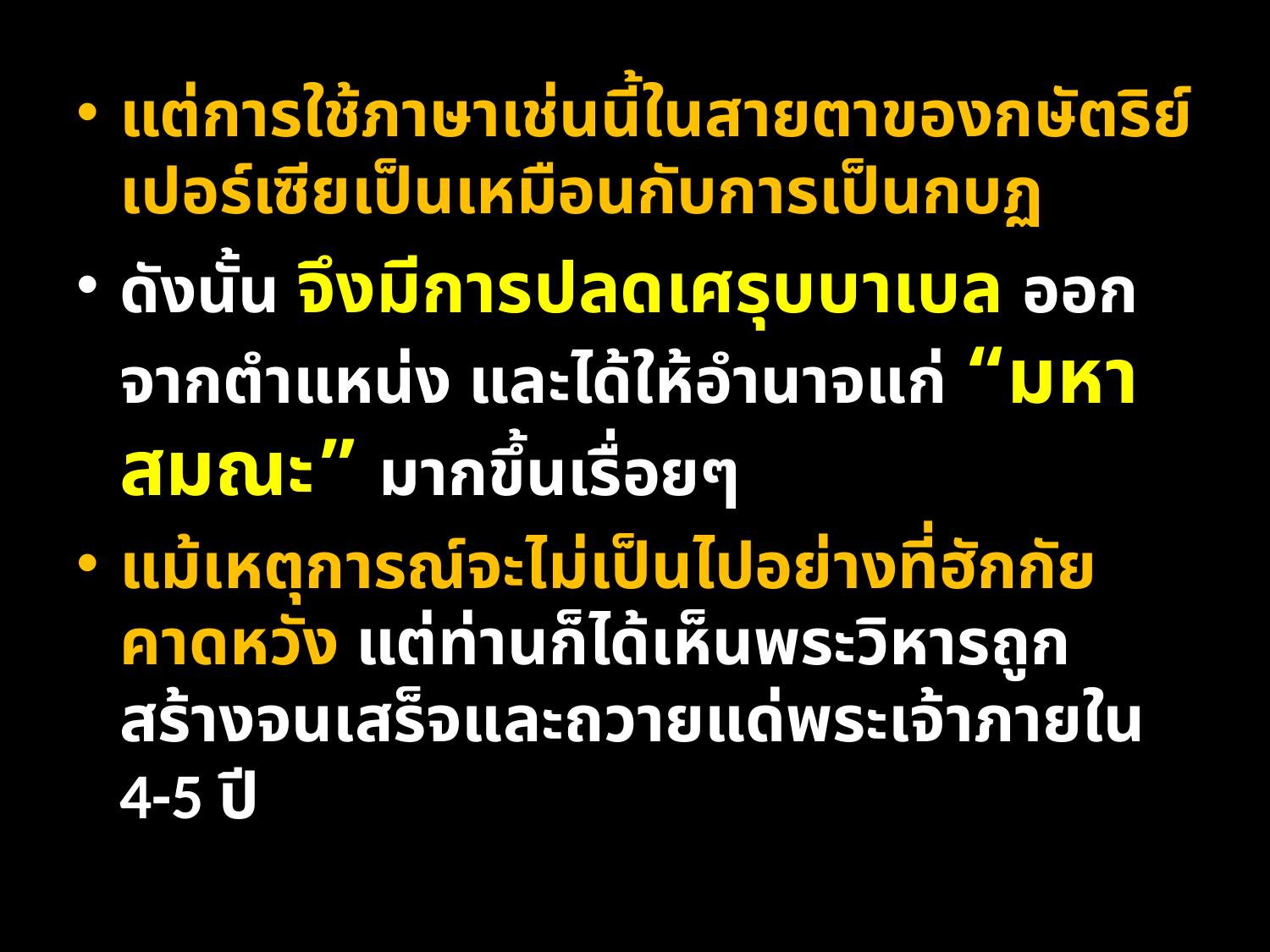

แต่การใช้ภาษาเช่นนี้ในสายตาของกษัตริย์เปอร์เซียเป็นเหมือนกับการเป็นกบฏ
ดังนั้น จึงมีการปลดเศรุบบาเบล ออกจากตำแหน่ง และได้ให้อำนาจแก่ “มหาสมณะ” มากขึ้นเรื่อยๆ
แม้เหตุการณ์จะไม่เป็นไปอย่างที่ฮักกัยคาดหวัง แต่ท่านก็ได้เห็นพระวิหารถูกสร้างจนเสร็จและถวายแด่พระเจ้าภายใน 4-5 ปี